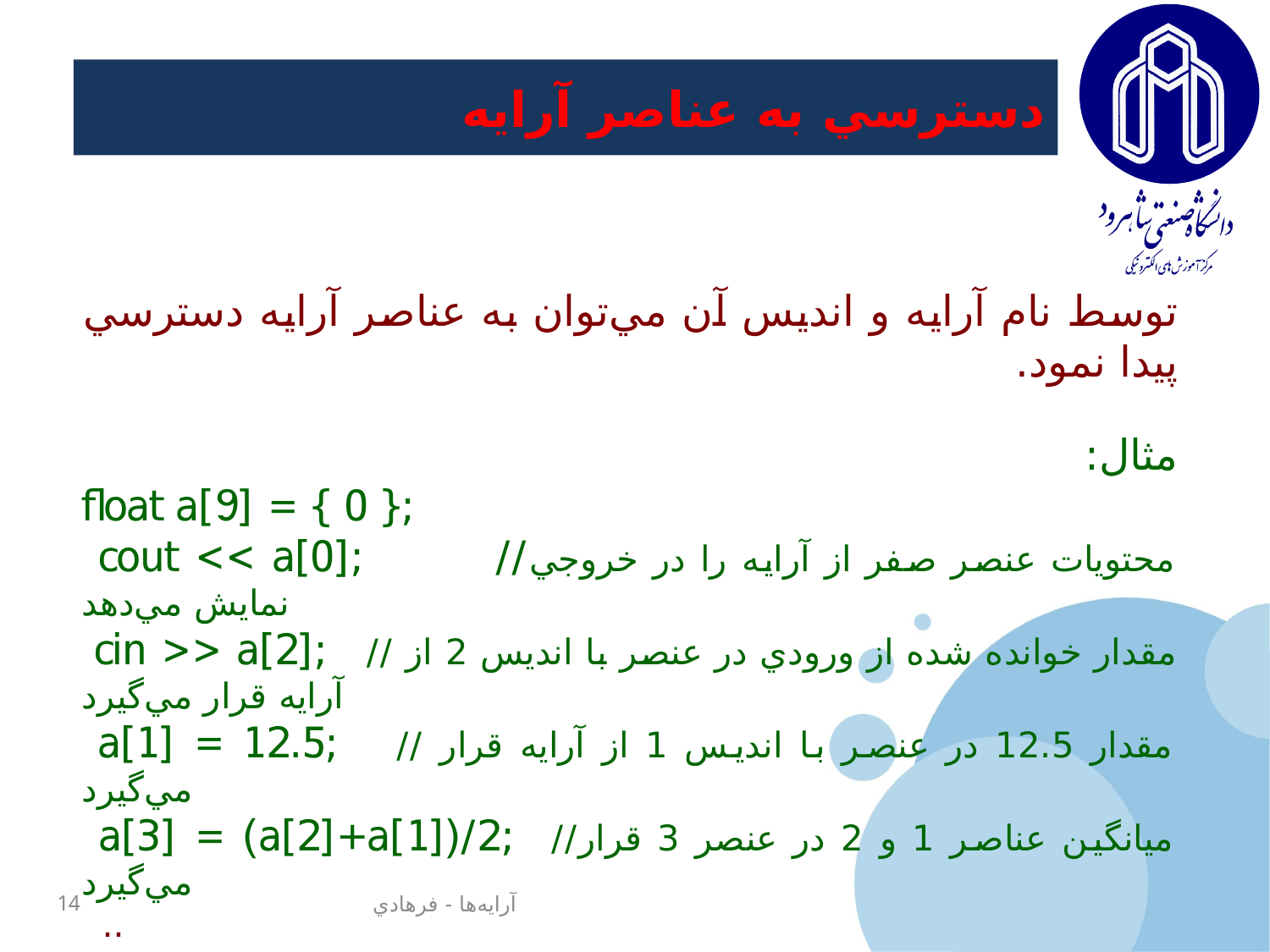

# دسترسي به عناصر آرايه
توسط نام آرايه و انديس آن مي‌توان به عناصر آرايه دسترسي پيدا نمود.

مثال:
float a[9] = { 0 };
 cout << a[0];        //محتويات عنصر صفر از آرايه را در خروجي نمايش مي‌دهد
 cin >> a[2];   // مقدار خوانده شده از ورودي در عنصر با انديس 2 از آرايه قرار مي‌گيرد
 a[1] = 12.5;   // مقدار 12.5 در عنصر با انديس 1 از آرايه قرار مي‌گيرد
 a[3] = (a[2]+a[1])/2;  //ميانگين عناصر 1 و 2 در عنصر 3 قرار مي‌گيرد
  ..
14
آرايه‌ها - فرهادي